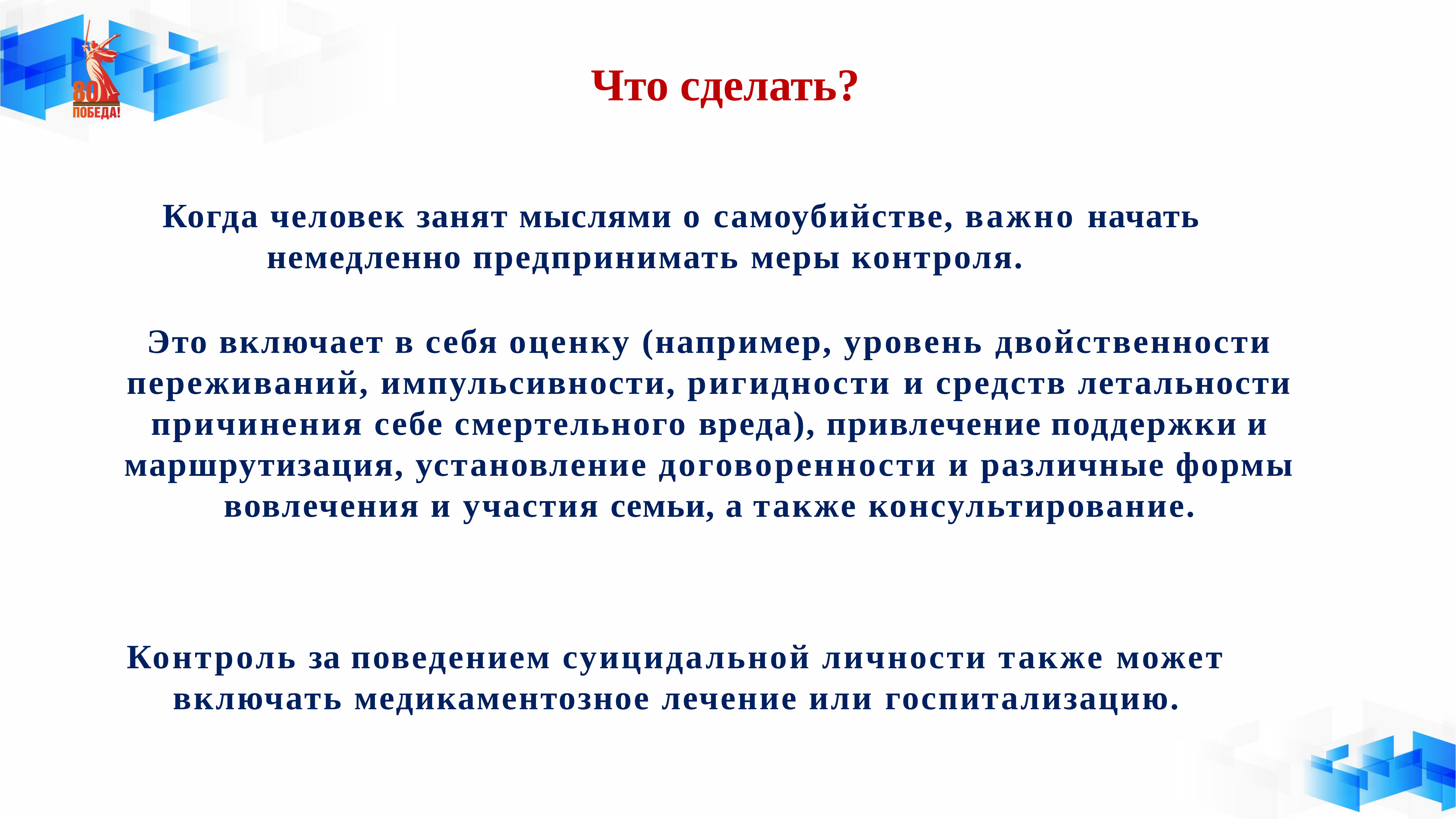

# Что сделать?
       Когда человек занят мыслями о самоубийстве, важно начать немедленно предпринимать меры контроля.

Это включает в себя оценку (например, уровень двойственности переживаний, импульсивности, ригидности и средств летальности причинения себе смертельного вреда), привлечение поддержки и маршрутизация, установление договоренности и различные формы вовлечения и участия семьи, а также консультирование.

Контроль за поведением суицидальной личности также может включать медикаментозное лечение или госпитализацию.